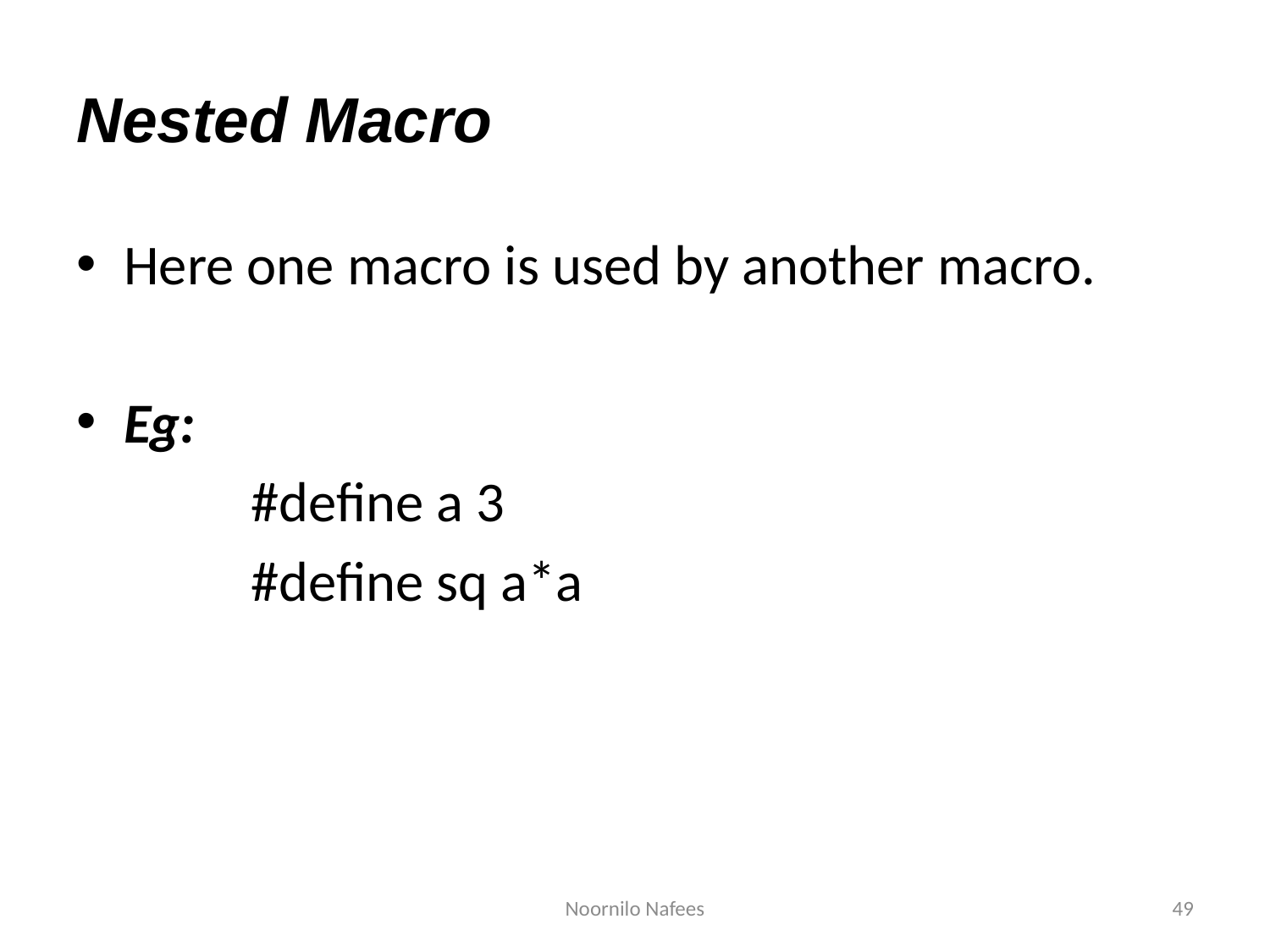

# Nested Macro
Here one macro is used by another macro.

Eg:
		#define a 3
		#define sq a*a
Noornilo Nafees
49